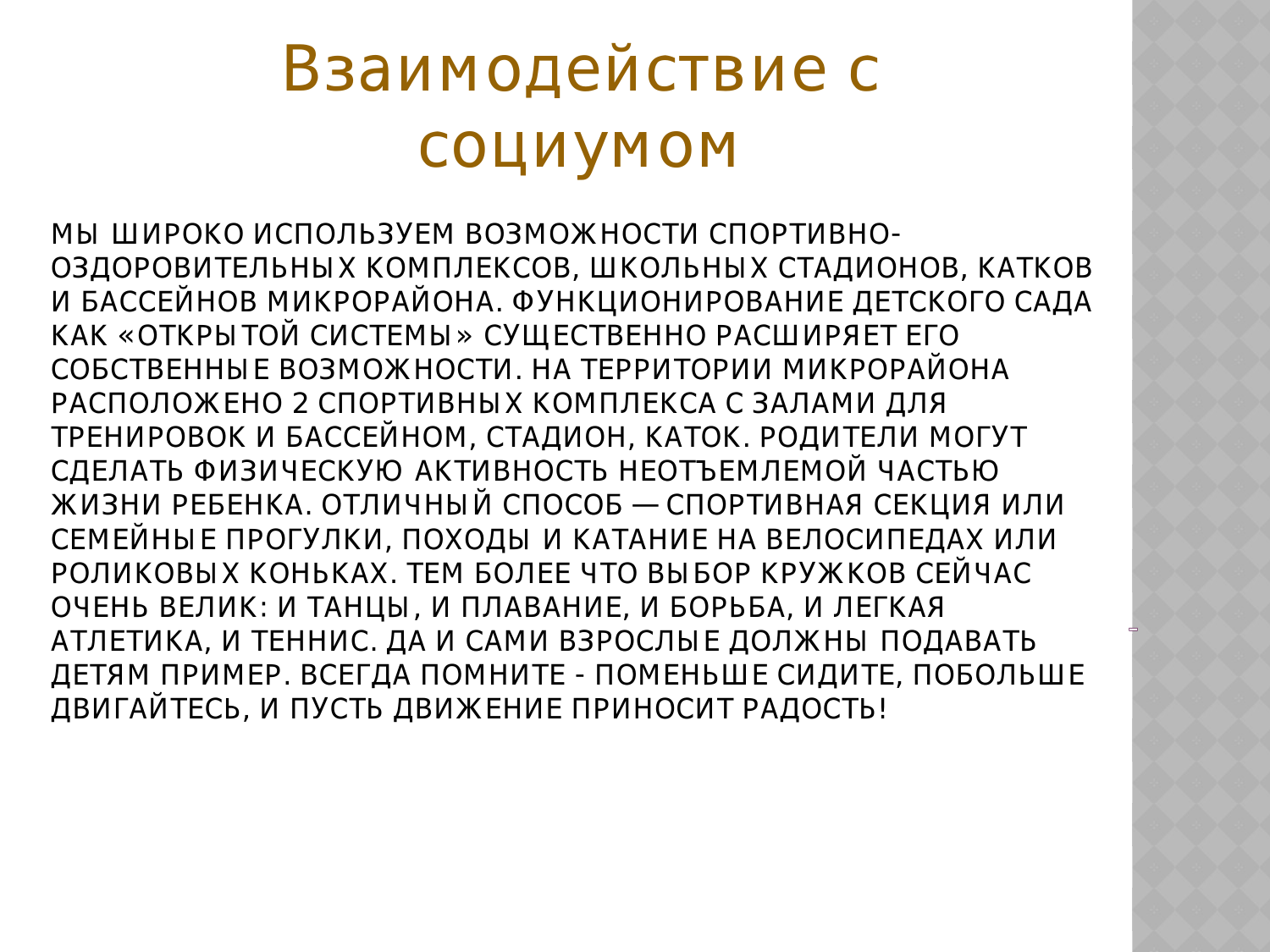

Взаимодействие с социумом
# Мы широко используем возможности спортивно-оздоровительных комплексов, школьных стадионов, катков и бассейнов микрорайона. Функционирование детского сада как «открытой системы» существенно расширяет его собственные возможности. На территории микрорайона расположено 2 спортивных комплекса с залами для тренировок и бассейном, стадион, каток. Родители могут сделать физическую активность неотъемлемой частью жизни ребенка. Отличный способ — спортивная секция или семейные прогулки, походы и катание на велосипедах или роликовых коньках. Тем более что выбор кружков сейчас очень велик: и танцы, и плавание, и борьба, и легкая атлетика, и теннис. Да и сами взрослые должны подавать детям пример. Всегда помните - поменьше сидите, побольше двигайтесь, и пусть движение приносит радость!
-